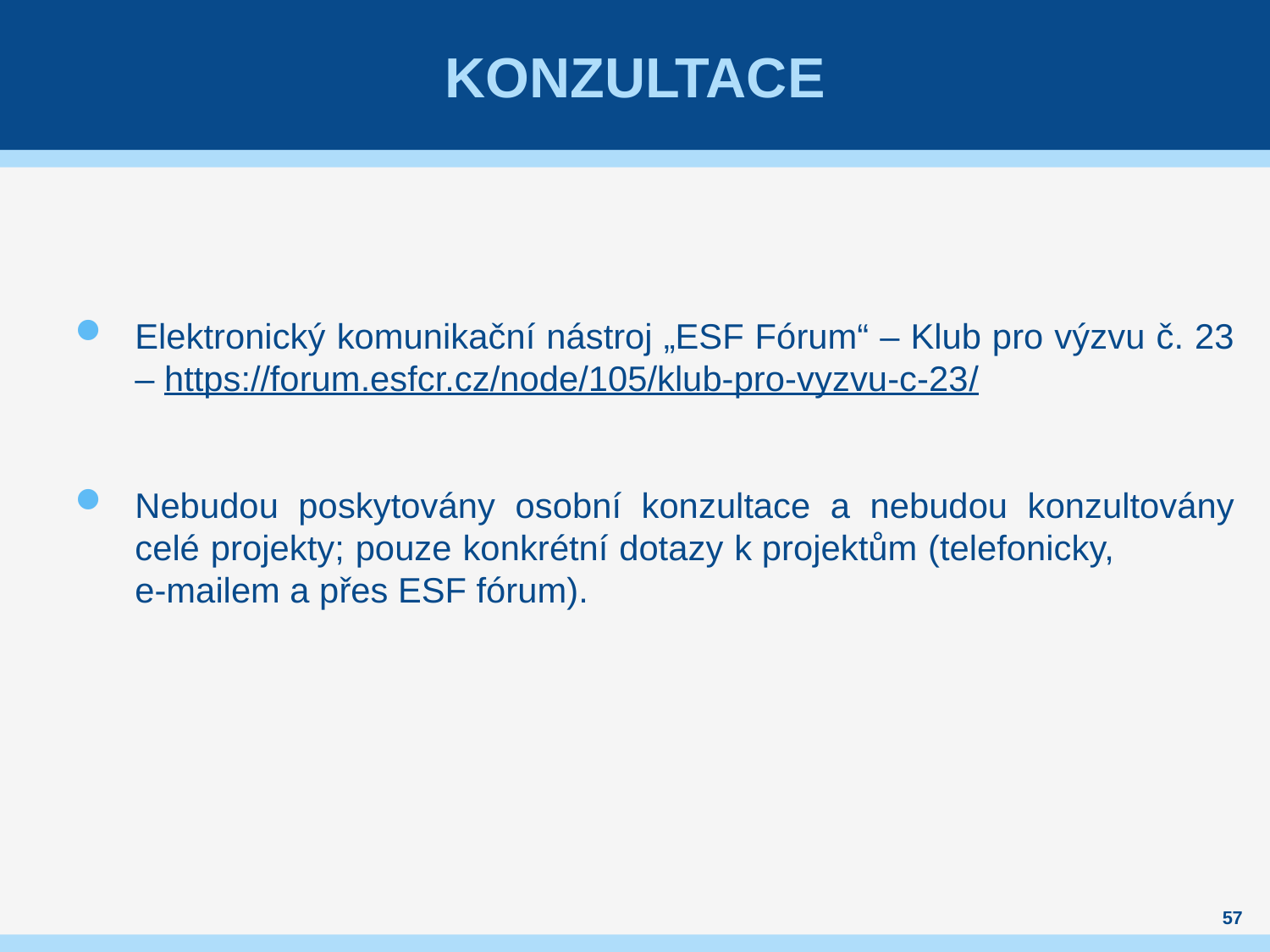

# konzultace

Elektronický komunikační nástroj „ESF Fórum“ – Klub pro výzvu č. 23 – https://forum.esfcr.cz/node/105/klub-pro-vyzvu-c-23/

Nebudou poskytovány osobní konzultace a nebudou konzultovány celé projekty; pouze konkrétní dotazy k projektům (telefonicky,            e-mailem a přes ESF fórum).
57